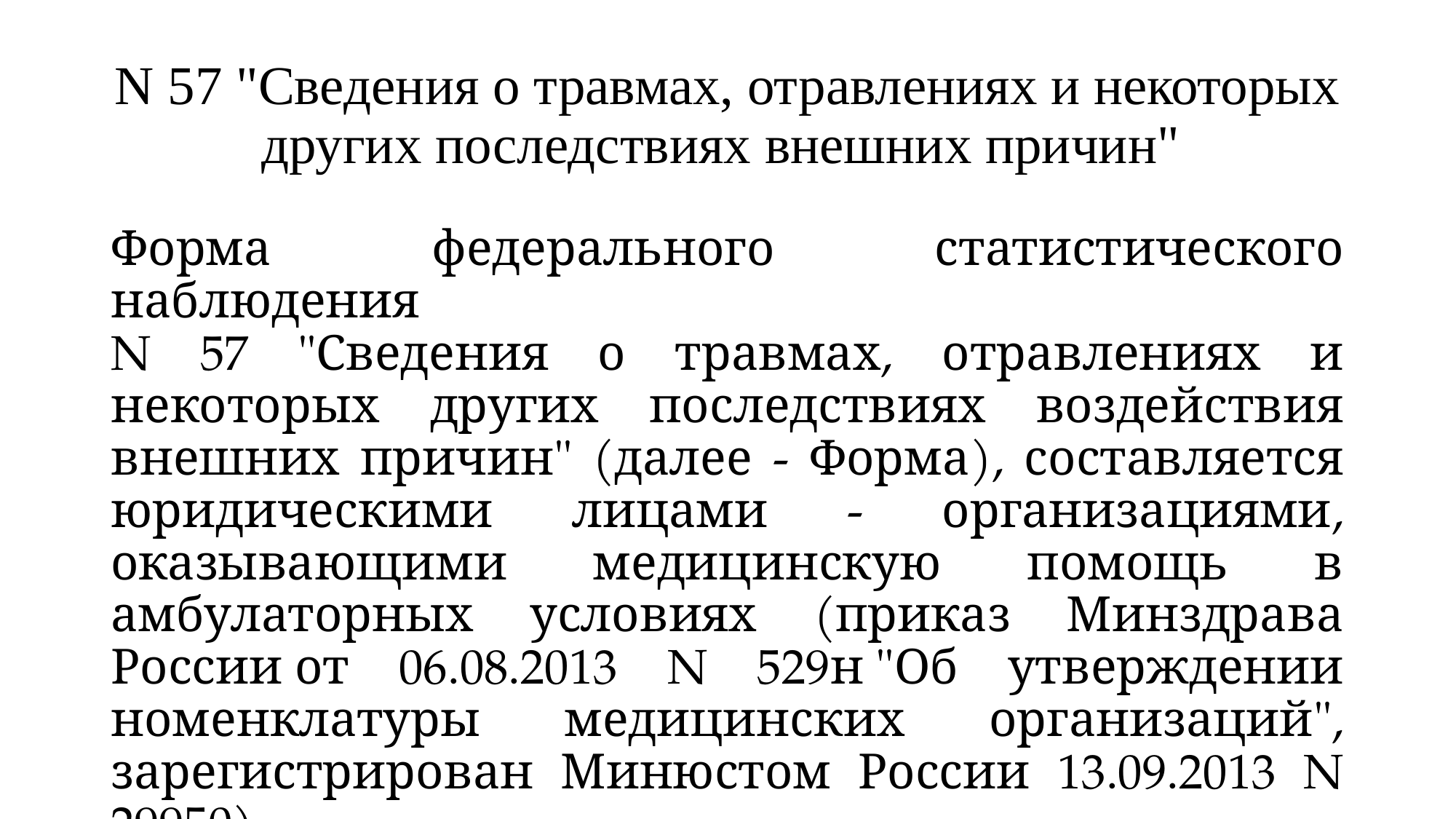

# N 57 "Сведения о травмах, отравлениях и некоторых других последствиях внешних причин"
Форма федерального статистического наблюдения
N 57 "Сведения о травмах, отравлениях и некоторых других последствиях воздействия внешних причин" (далее - Форма), составляется юридическими лицами - организациями, оказывающими медицинскую помощь в амбулаторных условиях (приказ Минздрава России от 06.08.2013 N 529н "Об утверждении номенклатуры медицинских организаций", зарегистрирован Минюстом России 13.09.2013 N 29950).